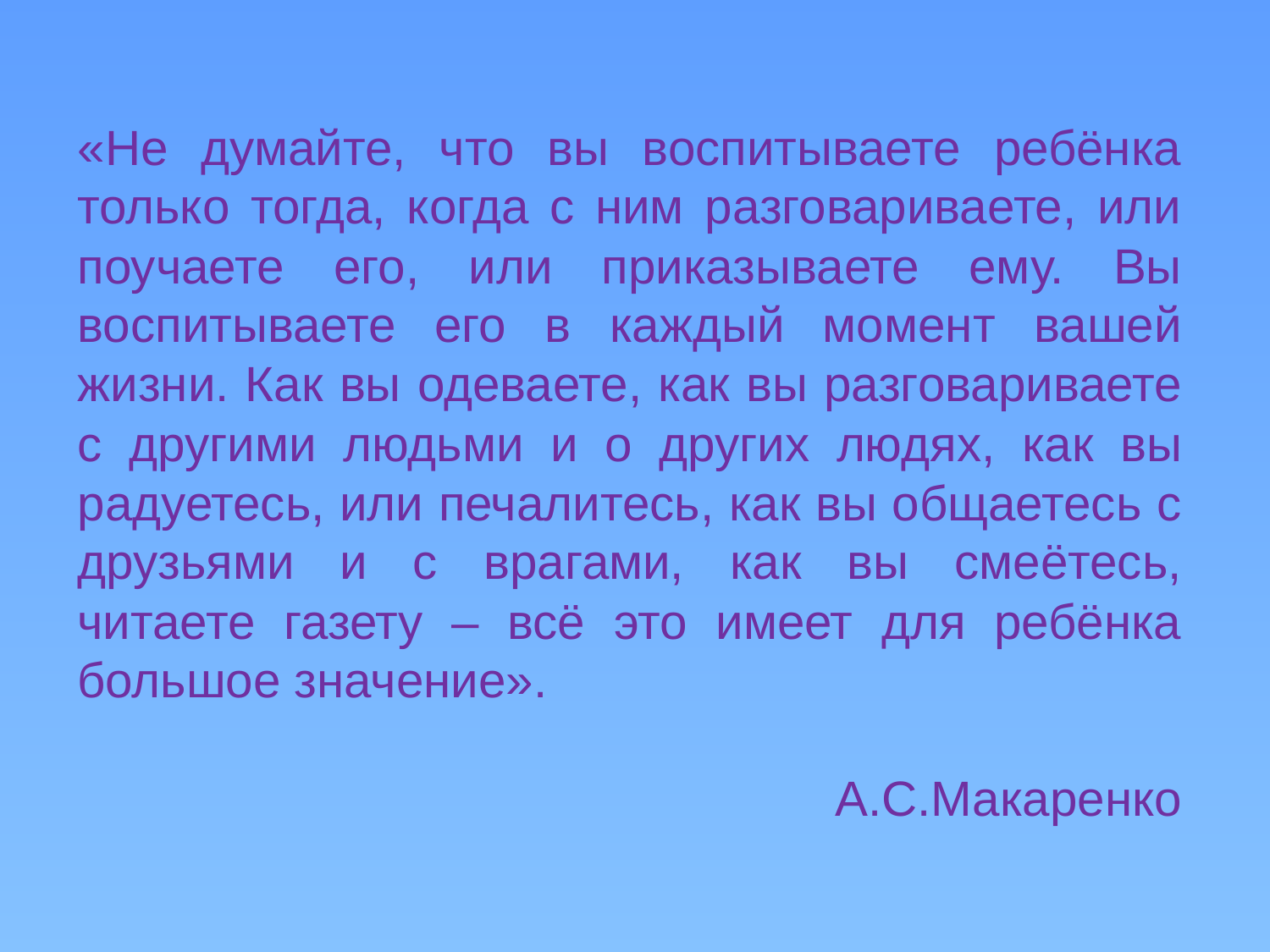

«Не думайте, что вы воспитываете ребёнка только тогда, когда с ним разговариваете, или поучаете его, или приказываете ему. Вы воспитываете его в каждый момент вашей жизни. Как вы одеваете, как вы разговариваете с другими людьми и о других людях, как вы радуетесь, или печалитесь, как вы общаетесь с друзьями и с врагами, как вы смеётесь, читаете газету – всё это имеет для ребёнка большое значение».

А.С.Макаренко